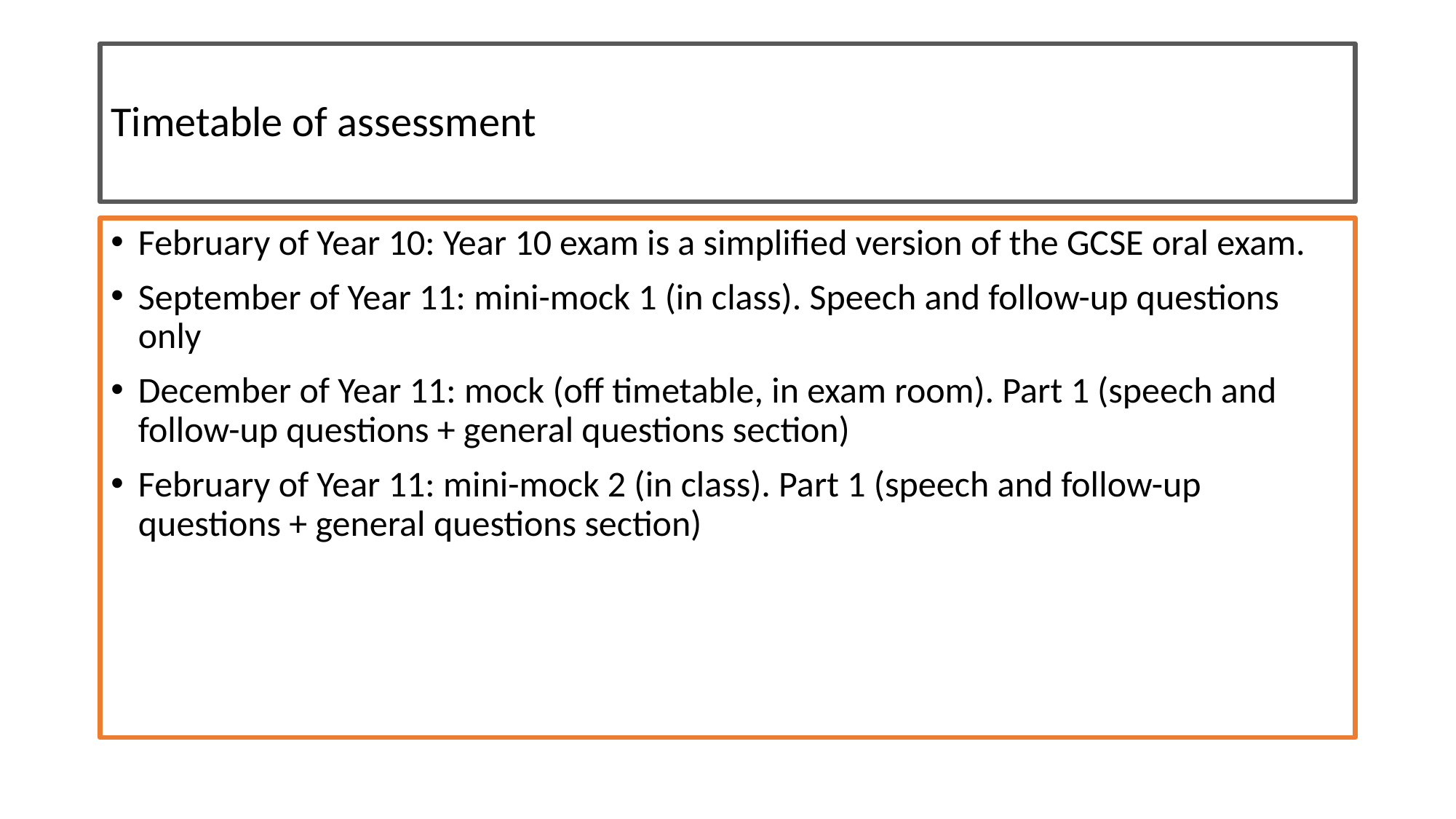

# Timetable of assessment
February of Year 10: Year 10 exam is a simplified version of the GCSE oral exam.
September of Year 11: mini-mock 1 (in class). Speech and follow-up questions only
December of Year 11: mock (off timetable, in exam room). Part 1 (speech and follow-up questions + general questions section)
February of Year 11: mini-mock 2 (in class). Part 1 (speech and follow-up questions + general questions section)